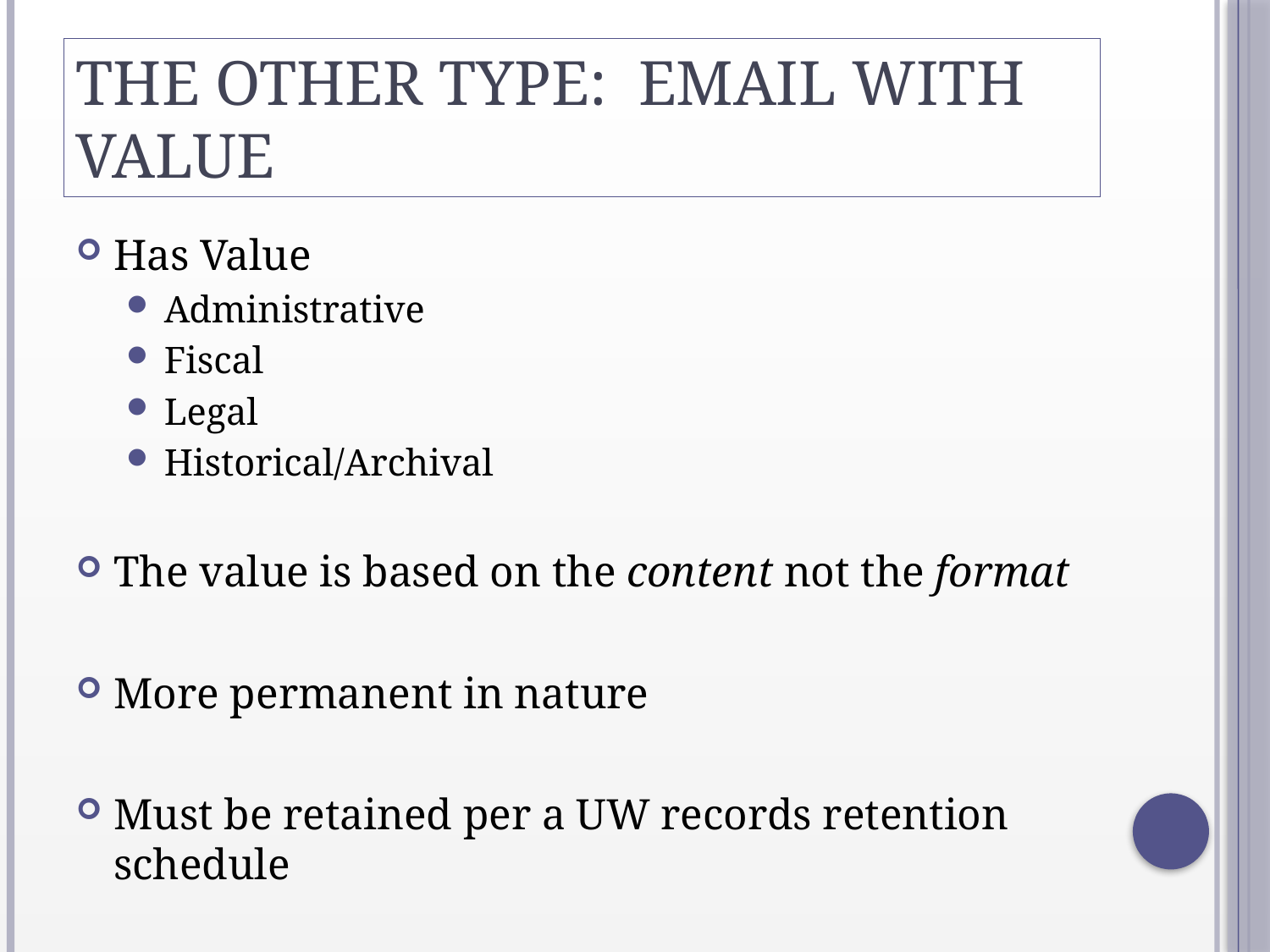

# The other type:  Email with value
Has Value
Administrative
Fiscal
Legal
Historical/Archival

The value is based on the content not the format

More permanent in nature

Must be retained per a UW records retention schedule